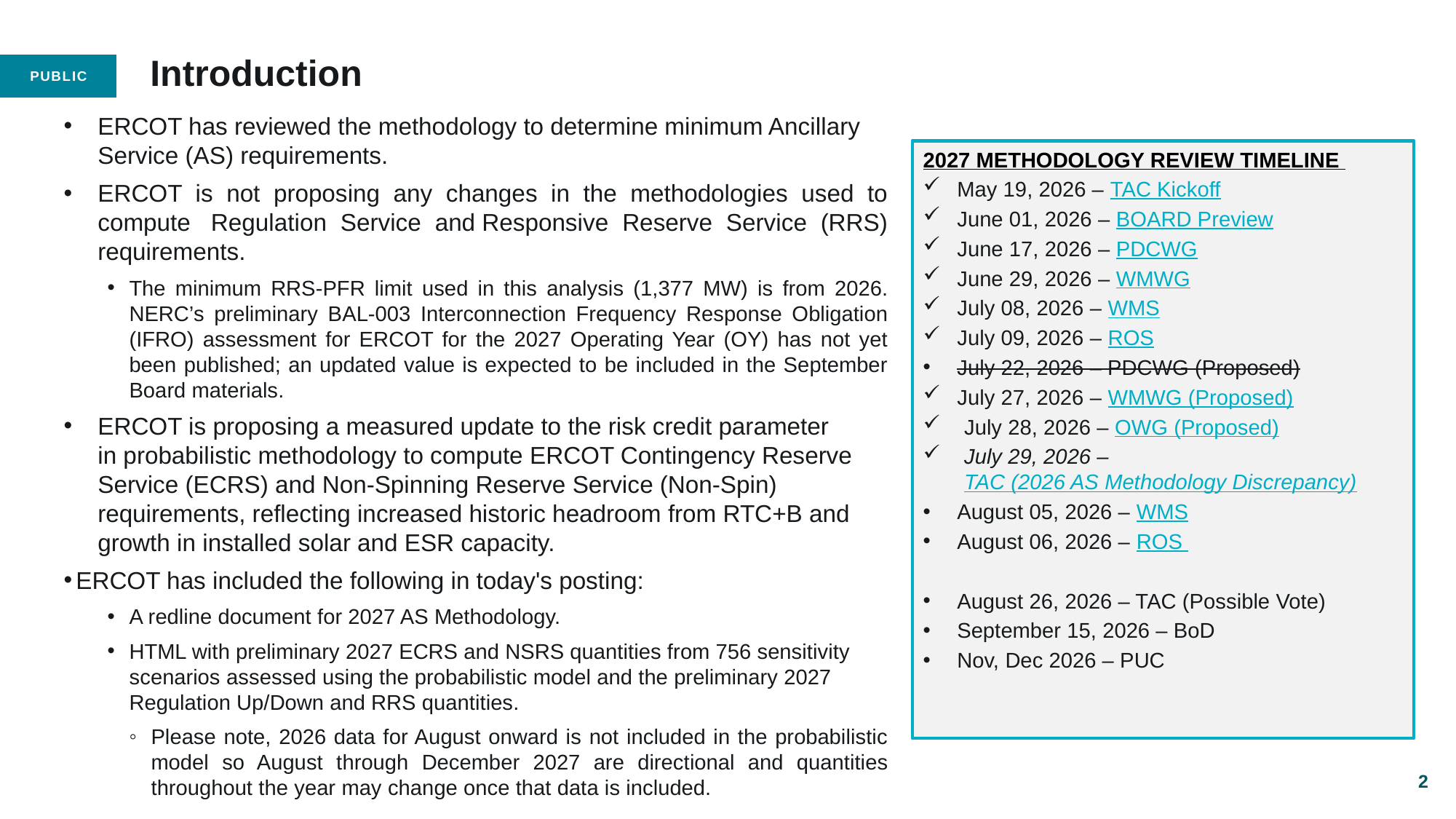

# Introduction
ERCOT has reviewed the methodology to determine minimum Ancillary Service (AS) requirements.
ERCOT is not proposing any changes in the methodologies used to compute  Regulation Service and Responsive Reserve Service (RRS) requirements.
The minimum RRS-PFR limit used in this analysis (1,377 MW) is from 2026. NERC’s preliminary BAL-003 Interconnection Frequency Response Obligation (IFRO) assessment for ERCOT for the 2027 Operating Year (OY) has not yet been published; an updated value is expected to be included in the September Board materials.
ERCOT is proposing a measured update to the risk credit parameter in probabilistic methodology to compute ERCOT Contingency Reserve Service (ECRS) and Non-Spinning Reserve Service (Non-Spin) requirements, reflecting increased historic headroom from RTC+B and growth in installed solar and ESR capacity.
ERCOT has included the following in today's posting:
A redline document for 2027 AS Methodology.
HTML with preliminary 2027 ECRS and NSRS quantities from 756 sensitivity scenarios assessed using the probabilistic model and the preliminary 2027 Regulation Up/Down and RRS quantities.
Please note, 2026 data for August onward is not included in the probabilistic model so August through December 2027 are directional and quantities throughout the year may change once that data is included.
2027 Methodology Review Timeline
May 19, 2026 – TAC Kickoff
June 01, 2026 – BOARD Preview
June 17, 2026 – PDCWG
June 29, 2026 – WMWG
July 08, 2026 – WMS
July 09, 2026 – ROS
July 22, 2026 – PDCWG (Proposed)
July 27, 2026 – WMWG (Proposed)
July 28, 2026 – OWG (Proposed)
July 29, 2026 – TAC (2026 AS Methodology Discrepancy)
August 05, 2026 – WMS
August 06, 2026 – ROS

August 26, 2026 – TAC (Possible Vote)
September 15, 2026 – BoD
Nov, Dec 2026 – PUC

2